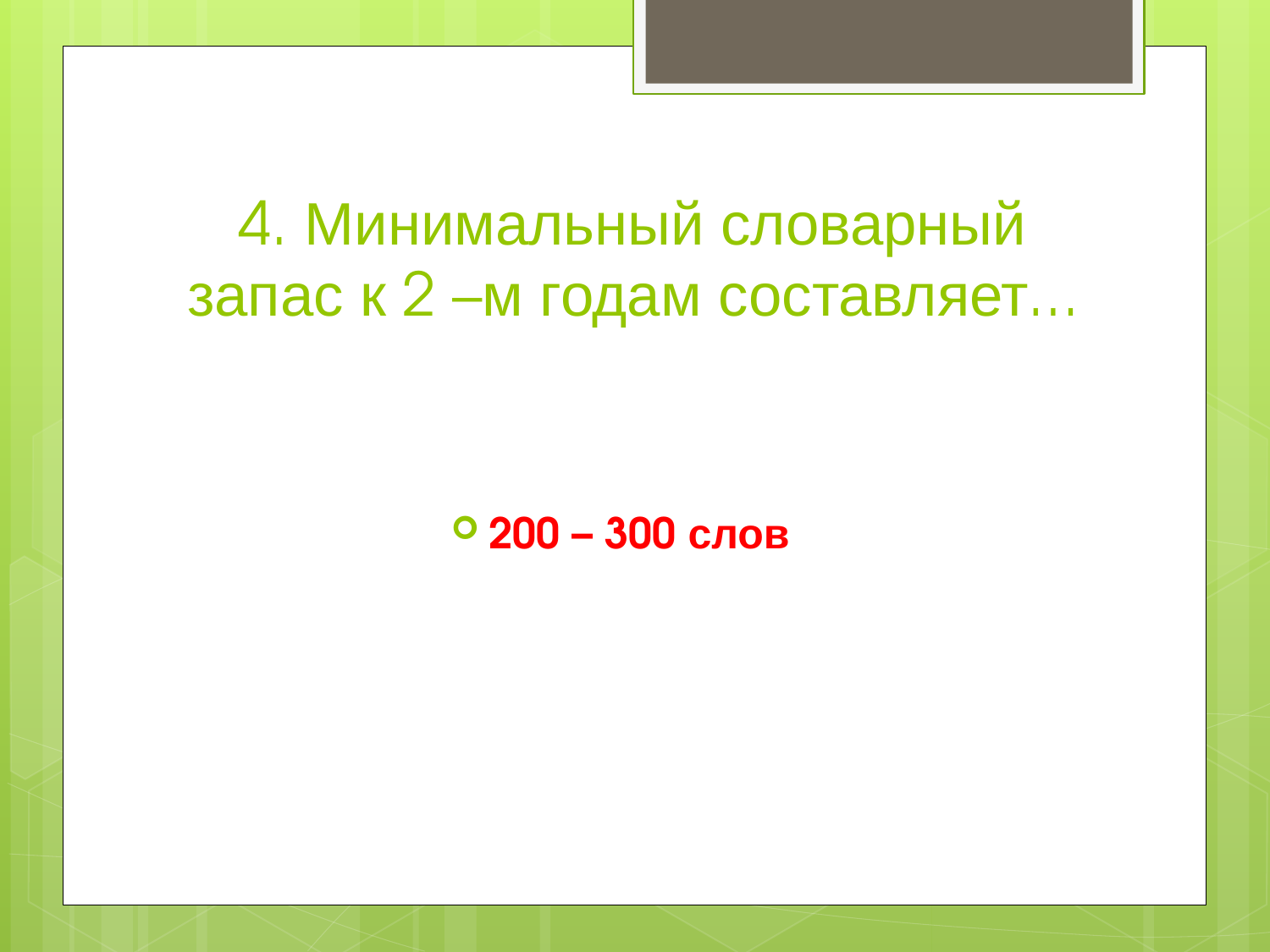

# 4. Минимальный словарный запас к 2 –м годам составляет…

200 – 300 слов